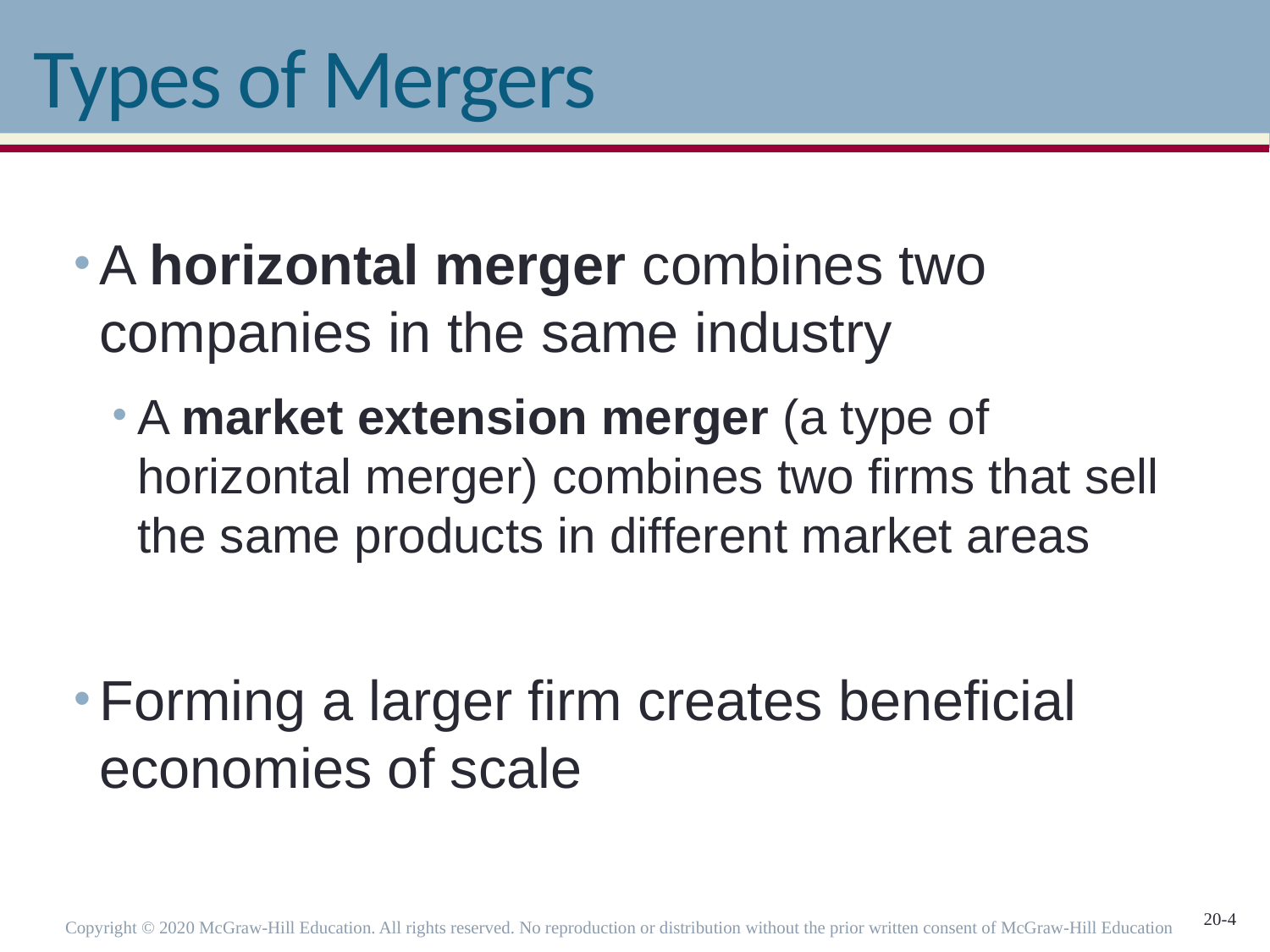

# Types of Mergers
A horizontal merger combines two companies in the same industry
A market extension merger (a type of horizontal merger) combines two firms that sell the same products in different market areas

Forming a larger firm creates beneficial economies of scale
Copyright © 2020 McGraw-Hill Education. All rights reserved. No reproduction or distribution without the prior written consent of McGraw-Hill Education